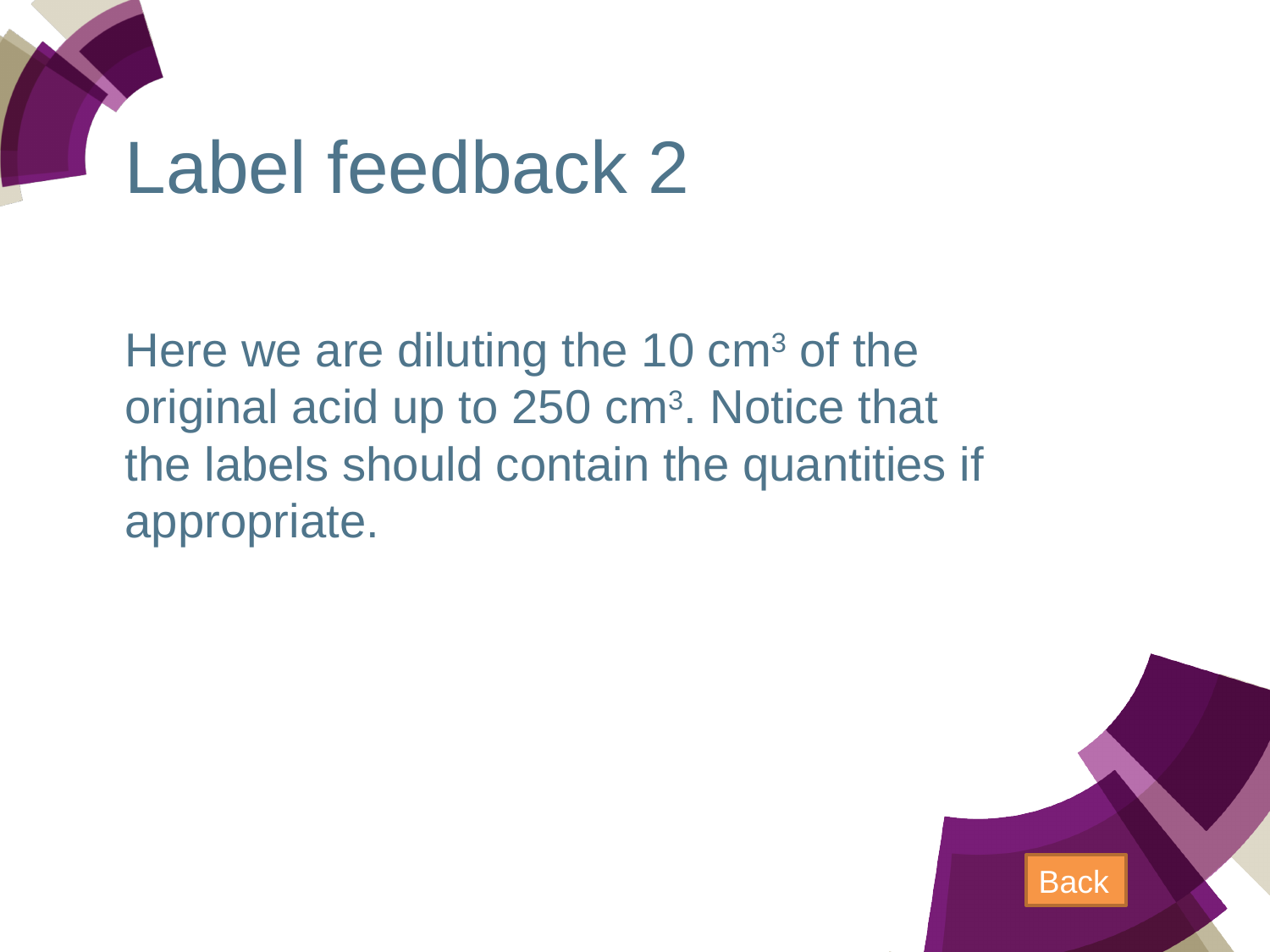

# Label feedback 2
Here we are diluting the 10 cm3 of the original acid up to 250 cm3. Notice that the labels should contain the quantities if appropriate.
Back